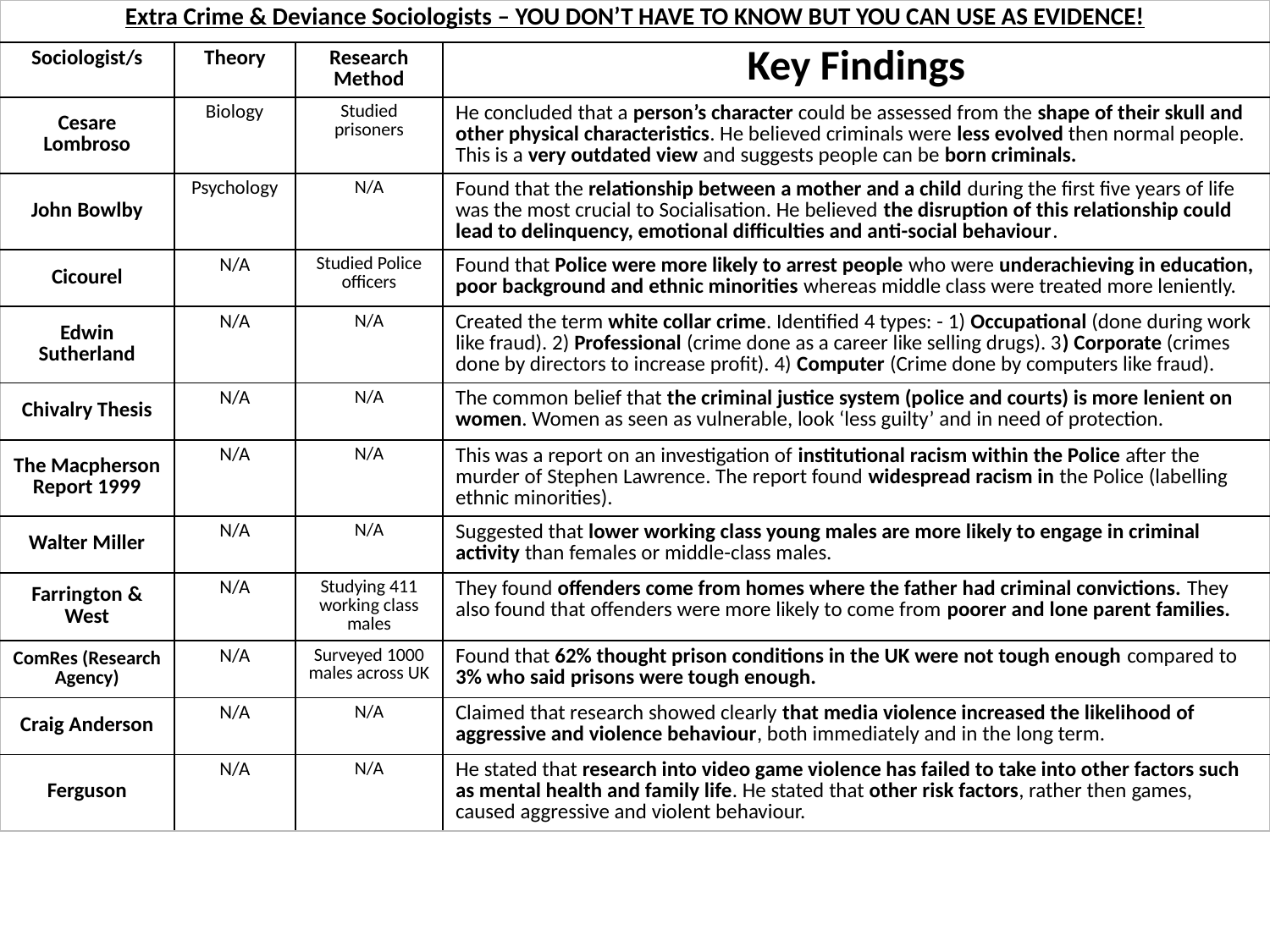

| Extra Crime & Deviance Sociologists – YOU DON’T HAVE TO KNOW BUT YOU CAN USE AS EVIDENCE! |  |  |  |
| --- | --- | --- | --- |
| Sociologist/s | Theory | Research Method | Key Findings |
| Cesare Lombroso | Biology | Studied prisoners | He concluded that a person’s character could be assessed from the shape of their skull and other physical characteristics. He believed criminals were less evolved then normal people. This is a very outdated view and suggests people can be born criminals. |
| John Bowlby | Psychology | N/A | Found that the relationship between a mother and a child during the first five years of life was the most crucial to Socialisation. He believed the disruption of this relationship could lead to delinquency, emotional difficulties and anti-social behaviour. |
| Cicourel | N/A | Studied Police officers | Found that Police were more likely to arrest people who were underachieving in education, poor background and ethnic minorities whereas middle class were treated more leniently. |
| Edwin Sutherland | N/A | N/A | Created the term white collar crime. Identified 4 types: - 1) Occupational (done during work like fraud). 2) Professional (crime done as a career like selling drugs). 3) Corporate (crimes done by directors to increase profit). 4) Computer (Crime done by computers like fraud). |
| Chivalry Thesis | N/A | N/A | The common belief that the criminal justice system (police and courts) is more lenient on women. Women as seen as vulnerable, look ‘less guilty’ and in need of protection. |
| The Macpherson Report 1999 | N/A | N/A | This was a report on an investigation of institutional racism within the Police after the murder of Stephen Lawrence. The report found widespread racism in the Police (labelling ethnic minorities). |
| Walter Miller | N/A | N/A | Suggested that lower working class young males are more likely to engage in criminal activity than females or middle-class males. |
| Farrington & West | N/A | Studying 411 working class males | They found offenders come from homes where the father had criminal convictions. They also found that offenders were more likely to come from poorer and lone parent families. |
| ComRes (Research Agency) | N/A | Surveyed 1000 males across UK | Found that 62% thought prison conditions in the UK were not tough enough compared to 3% who said prisons were tough enough. |
| Craig Anderson | N/A | N/A | Claimed that research showed clearly that media violence increased the likelihood of aggressive and violence behaviour, both immediately and in the long term. |
| Ferguson | N/A | N/A | He stated that research into video game violence has failed to take into other factors such as mental health and family life. He stated that other risk factors, rather then games, caused aggressive and violent behaviour. |